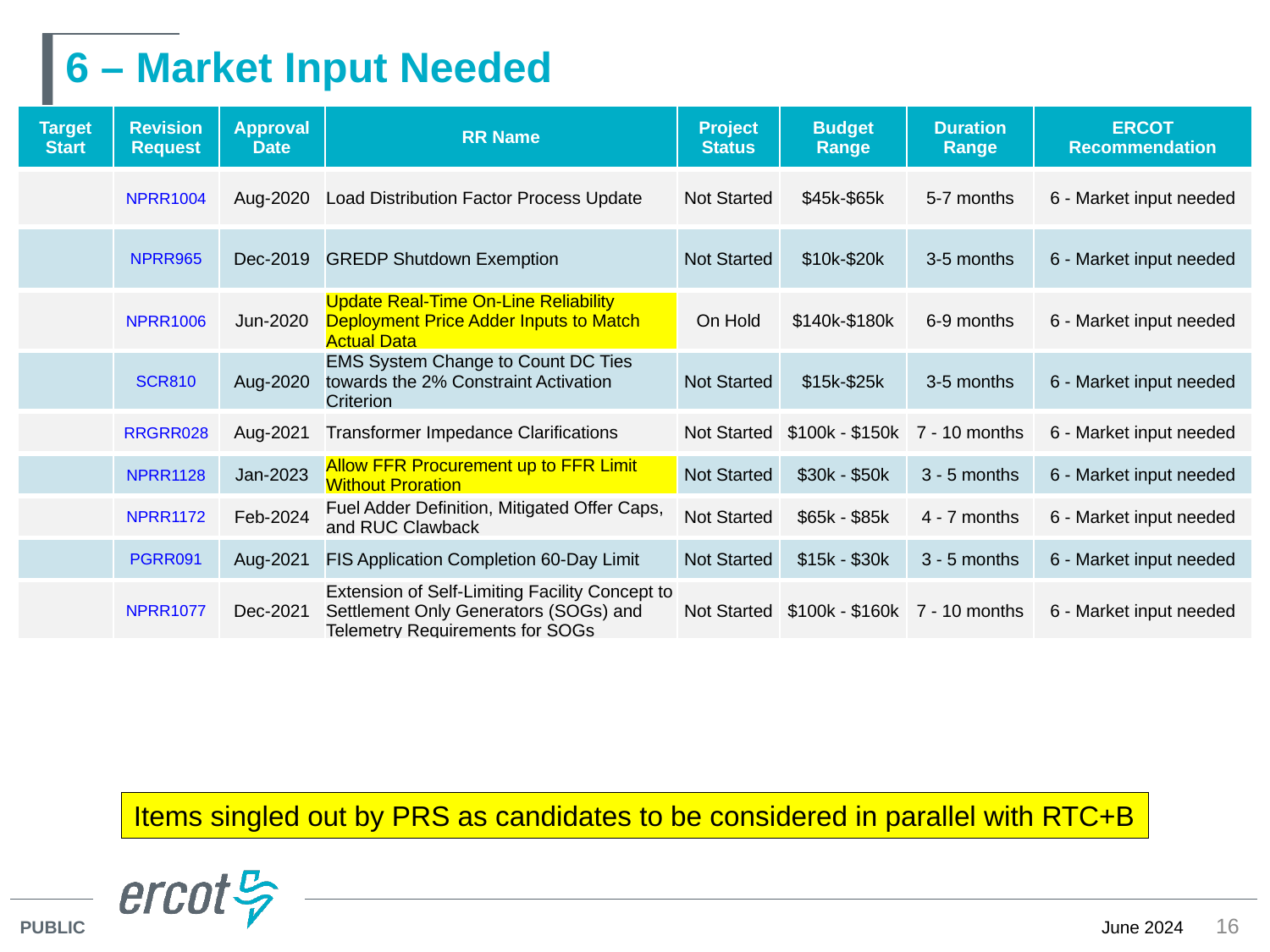

# 6 – Market Input Needed
| Target Start | Revision Request | Approval Date | RR Name | Project Status | Budget Range | Duration Range | ERCOT Recommendation |
| --- | --- | --- | --- | --- | --- | --- | --- |
|  | NPRR1004 | Aug-2020 | Load Distribution Factor Process Update | Not Started | $45k-$65k | 5-7 months | 6 - Market input needed |
|  | NPRR965 | Dec-2019 | GREDP Shutdown Exemption | Not Started | $10k-$20k | 3-5 months | 6 - Market input needed |
|  | NPRR1006 | Jun-2020 | Update Real-Time On-Line Reliability Deployment Price Adder Inputs to Match Actual Data | On Hold | $140k-$180k | 6-9 months | 6 - Market input needed |
|  | SCR810 | Aug-2020 | EMS System Change to Count DC Ties towards the 2% Constraint Activation Criterion | Not Started | $15k-$25k | 3-5 months | 6 - Market input needed |
|  | RRGRR028 | Aug-2021 | Transformer Impedance Clarifications | Not Started | $100k - $150k | 7 - 10 months | 6 - Market input needed |
|  | NPRR1128 | Jan-2023 | Allow FFR Procurement up to FFR Limit Without Proration | Not Started | $30k - $50k | 3 - 5 months | 6 - Market input needed |
|  | NPRR1172 | Feb-2024 | Fuel Adder Definition, Mitigated Offer Caps, and RUC Clawback | Not Started | $65k - $85k | 4 - 7 months | 6 - Market input needed |
|  | PGRR091 | Aug-2021 | FIS Application Completion 60-Day Limit | Not Started | $15k - $30k | 3 - 5 months | 6 - Market input needed |
|  | NPRR1077 | Dec-2021 | Extension of Self-Limiting Facility Concept to Settlement Only Generators (SOGs) and Telemetry Requirements for SOGs | Not Started | $100k - $160k | 7 - 10 months | 6 - Market input needed |
Items singled out by PRS as candidates to be considered in parallel with RTC+B
16